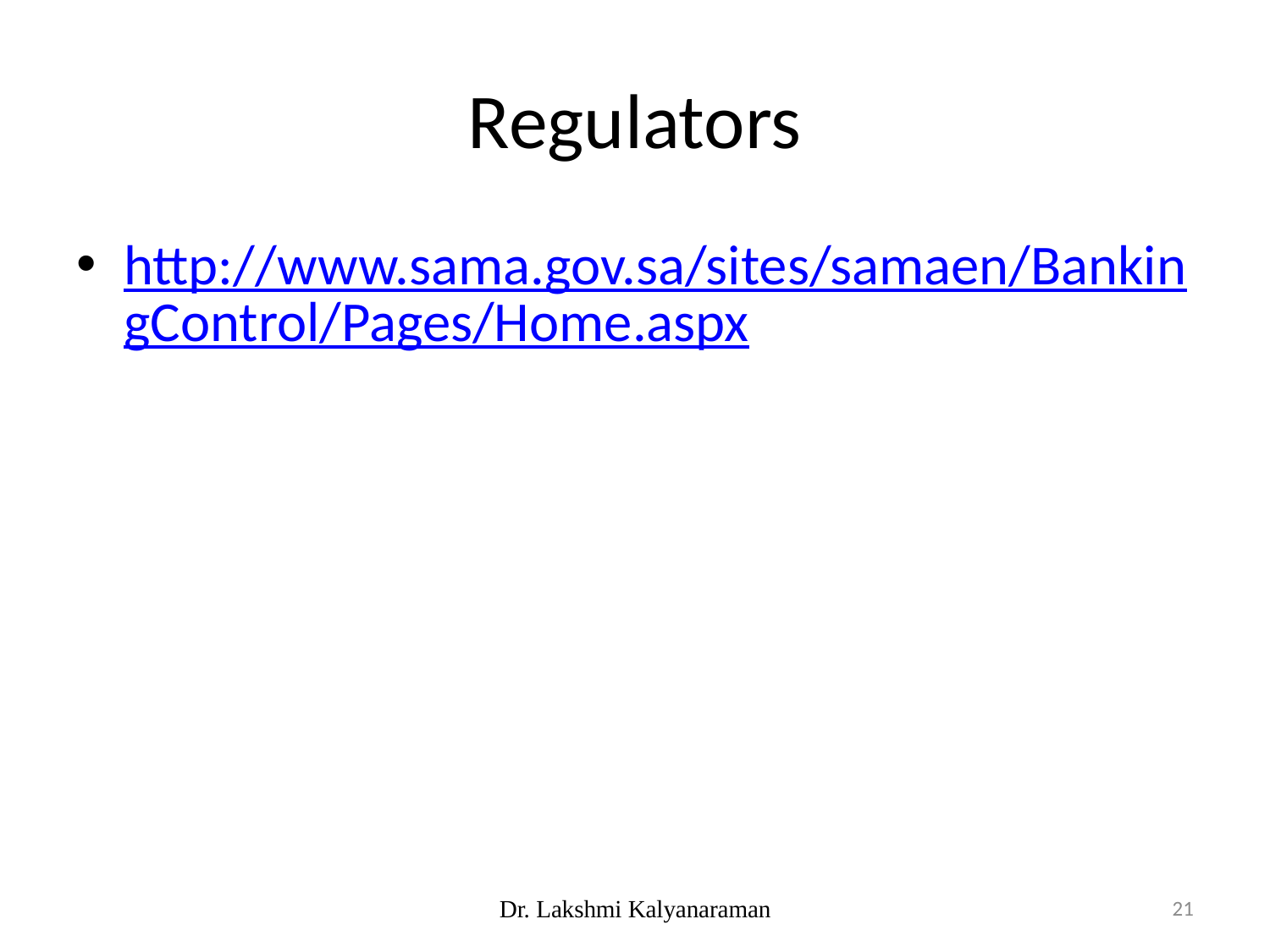

# Regulators
http://www.sama.gov.sa/sites/samaen/BankingControl/Pages/Home.aspx
Dr. Lakshmi Kalyanaraman
21